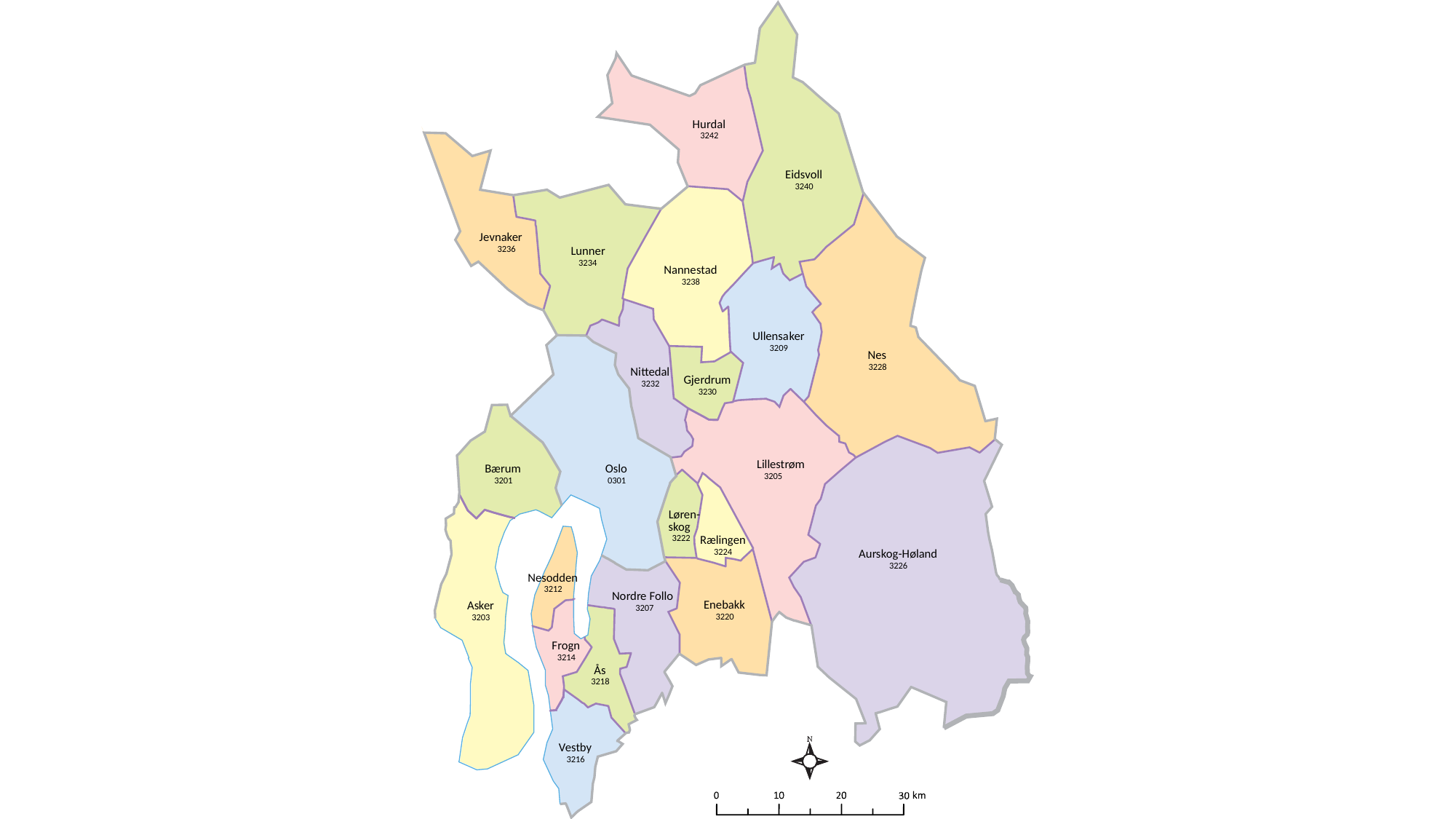

Hu
r
dal

3242
Eid
s
v
oll
3240

J
e
vna
k
er
3236
Lunner
3234

Nanne
s
t
ad
3238

Ullensa
k
er

3209

Nes
3228
Ni
tt
edal
Gje
r
drum
3232
3230

Lille
s
t
r
øm
Bærum
Oslo

3205

3201
0301

Lø
r
en-
s
k
og

Rælin
g
en
3222
Au
r
s
k
og-Høland
3224

3226
Nesodden

3212
No
r
d
r
e
F
ollo
Enebakk
As
k
er

3207

3220
3203

F
r
ogn
3214
Ås
3218

V
e
s
t
b
y

3216